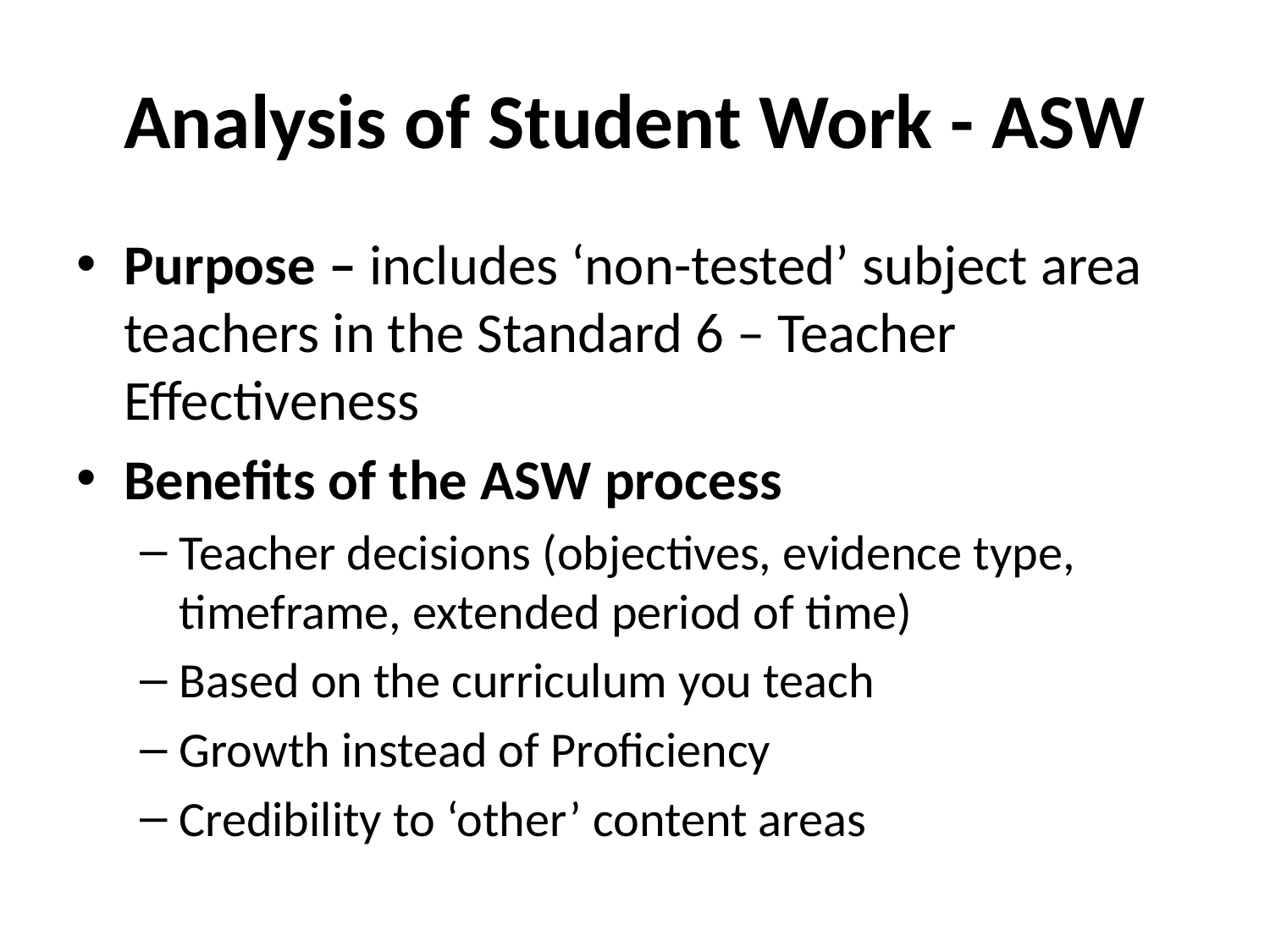

# Analysis of Student Work - ASW
Purpose – includes ‘non-tested’ subject area teachers in the Standard 6 – Teacher Effectiveness
Benefits of the ASW process
Teacher decisions (objectives, evidence type, timeframe, extended period of time)
Based on the curriculum you teach
Growth instead of Proficiency
Credibility to ‘other’ content areas